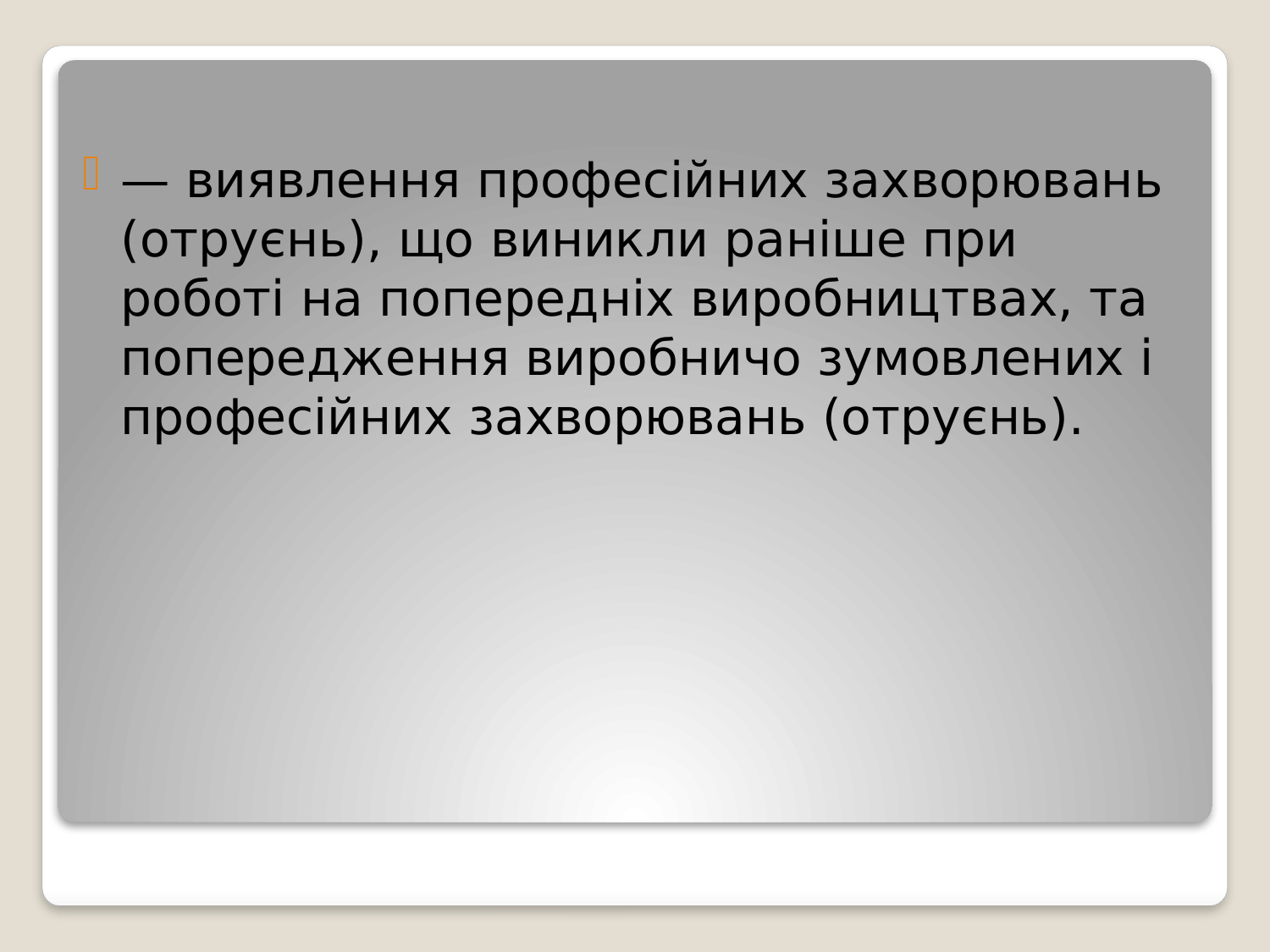

— виявлення професійних захворювань (отруєнь), що виникли раніше при роботі на попередніх виробництвах, та попередження виробничо зумовлених і професійних захворювань (отруєнь).